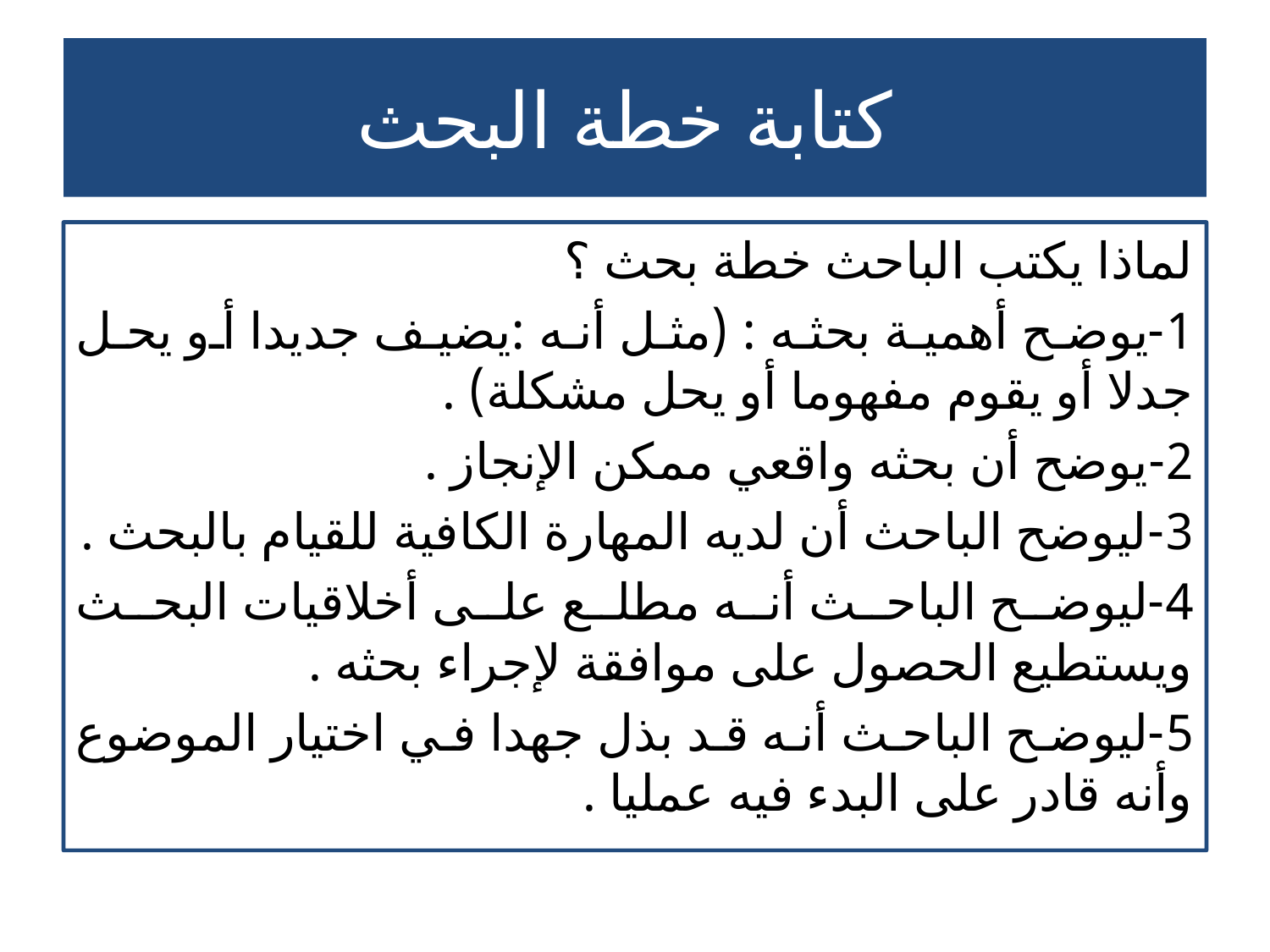

# كتابة خطة البحث
لماذا يكتب الباحث خطة بحث ؟
1-يوضح أهمية بحثه : (مثل أنه :يضيف جديدا أو يحل جدلا أو يقوم مفهوما أو يحل مشكلة) .
2-يوضح أن بحثه واقعي ممكن الإنجاز .
3-ليوضح الباحث أن لديه المهارة الكافية للقيام بالبحث .
4-ليوضح الباحث أنه مطلع على أخلاقيات البحث ويستطيع الحصول على موافقة لإجراء بحثه .
5-ليوضح الباحث أنه قد بذل جهدا في اختيار الموضوع وأنه قادر على البدء فيه عمليا .